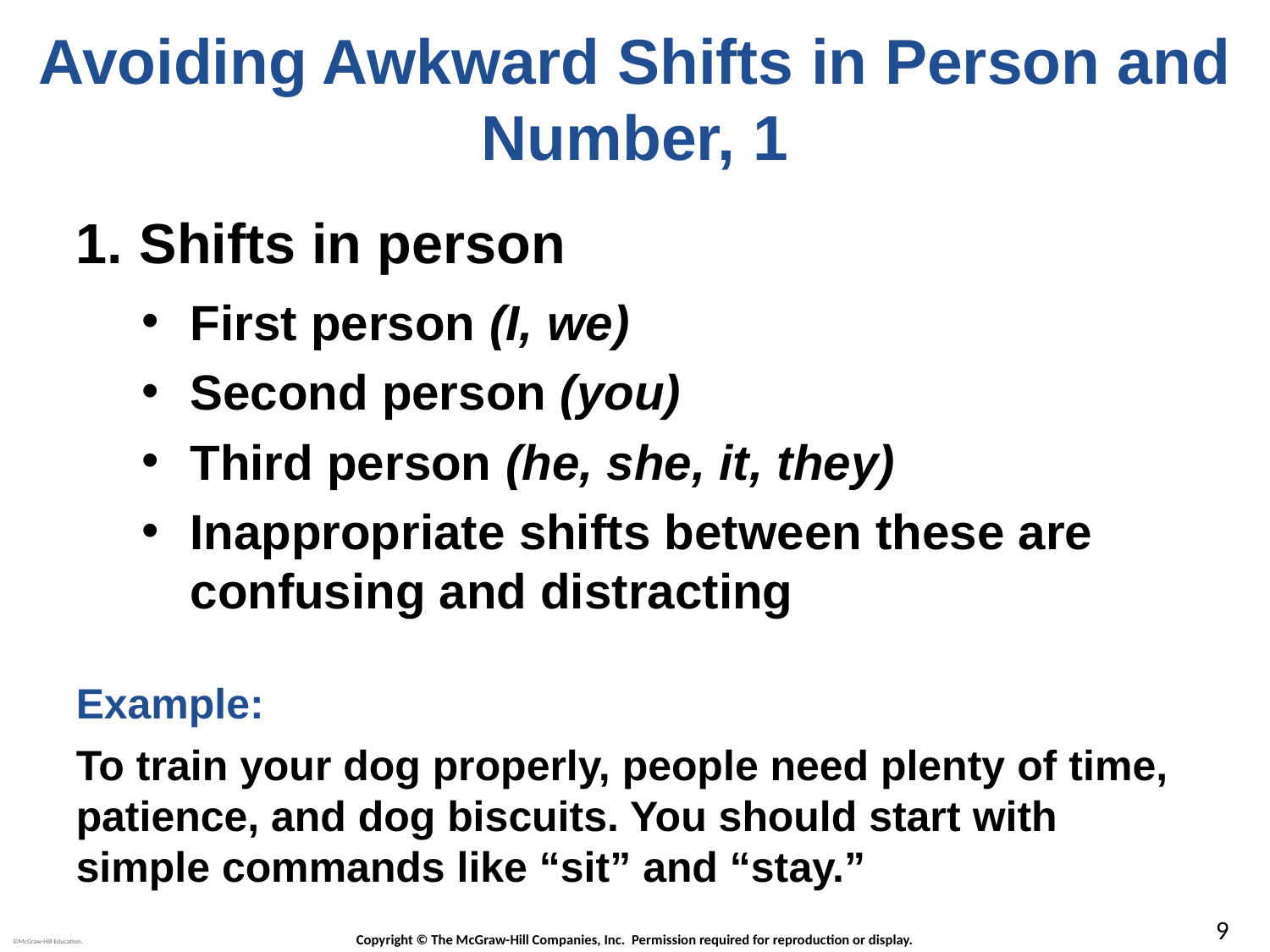

# Avoiding Awkward Shifts in Person and Number, 1
Shifts in person
First person (I, we)
Second person (you)
Third person (he, she, it, they)
Inappropriate shifts between these are confusing and distracting
Example:
To train your dog properly, people need plenty of time, patience, and dog biscuits. You should start with simple commands like “sit” and “stay.”